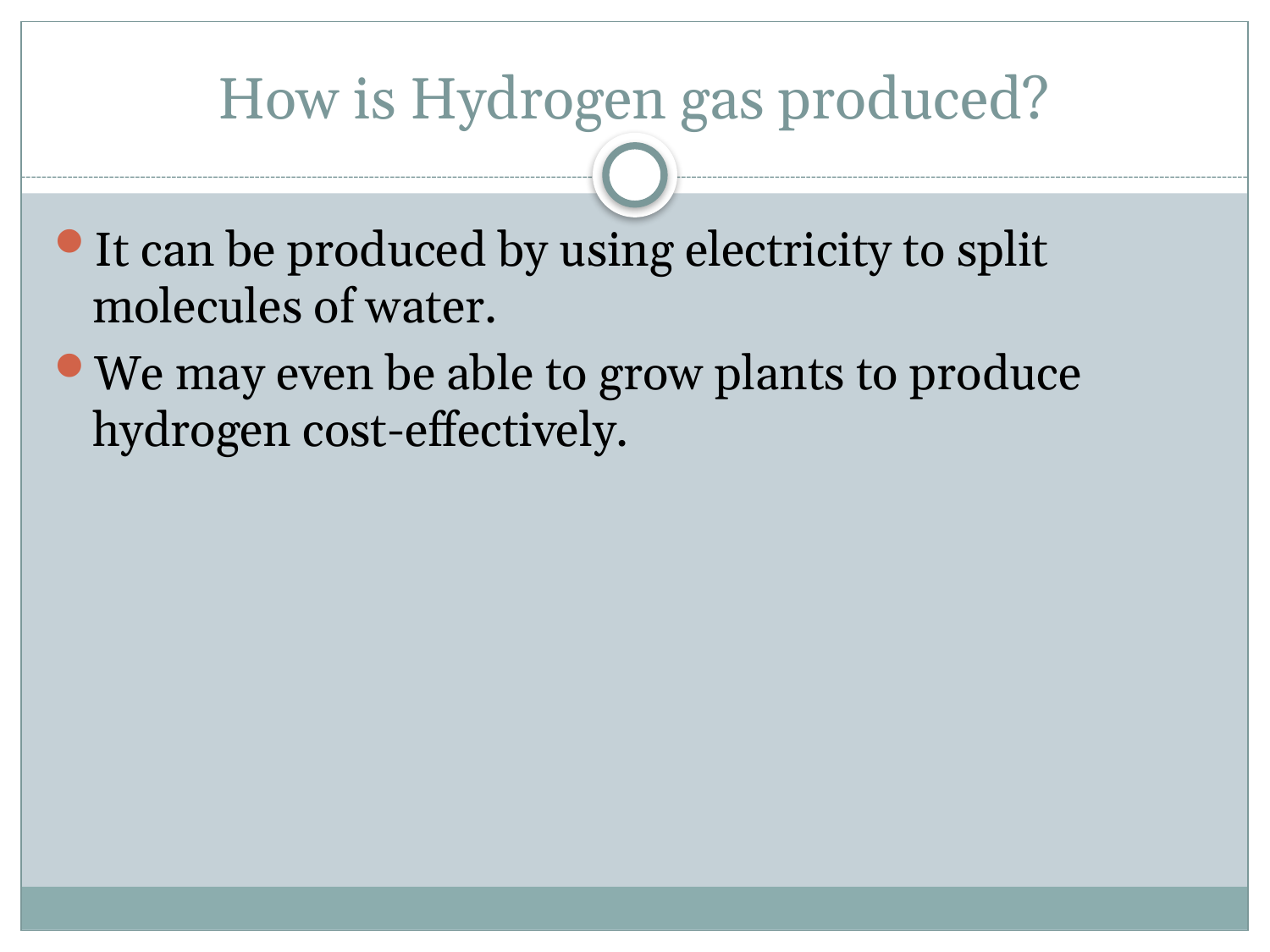

# How is Hydrogen gas produced?
It can be produced by using electricity to split molecules of water.
We may even be able to grow plants to produce hydrogen cost-effectively.